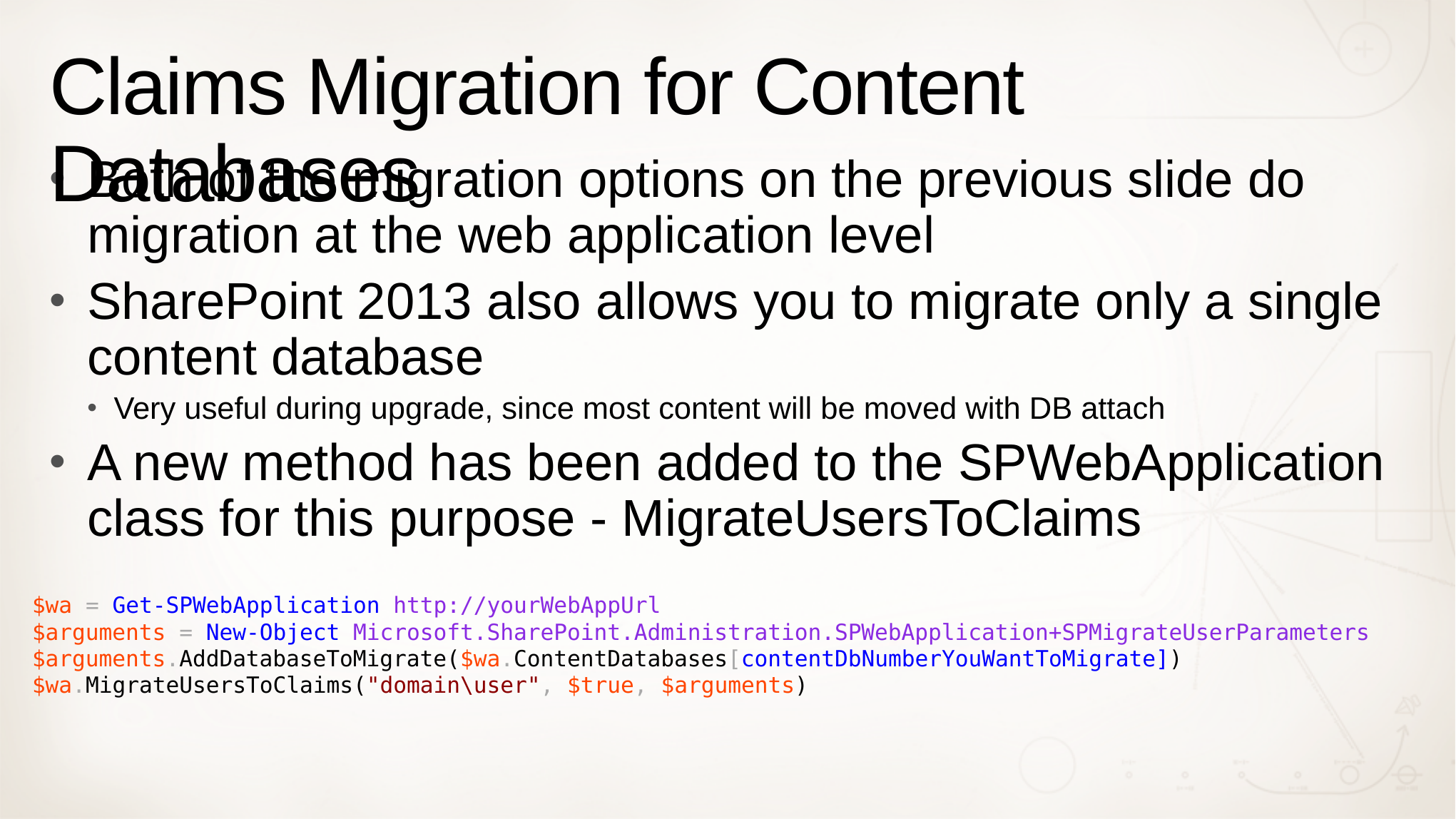

# Claims Migration for Content Databases
Both of the migration options on the previous slide do migration at the web application level
SharePoint 2013 also allows you to migrate only a single content database
Very useful during upgrade, since most content will be moved with DB attach
A new method has been added to the SPWebApplication class for this purpose - MigrateUsersToClaims
$wa = Get-SPWebApplication http://yourWebAppUrl
$arguments = New-Object Microsoft.SharePoint.Administration.SPWebApplication+SPMigrateUserParameters
$arguments.AddDatabaseToMigrate($wa.ContentDatabases[contentDbNumberYouWantToMigrate])
$wa.MigrateUsersToClaims("domain\user", $true, $arguments)